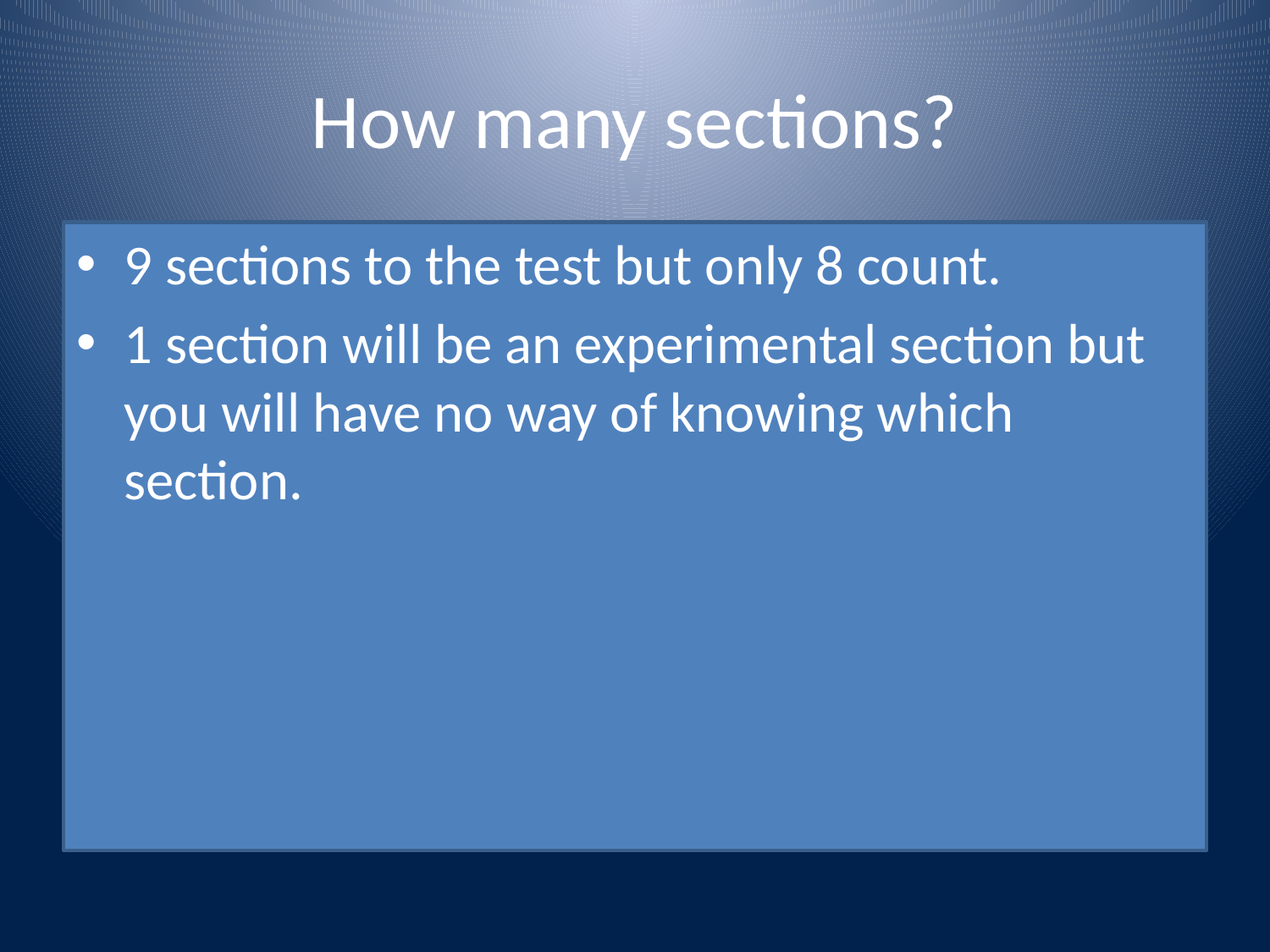

# How many sections?
9 sections to the test but only 8 count.
1 section will be an experimental section but you will have no way of knowing which section.